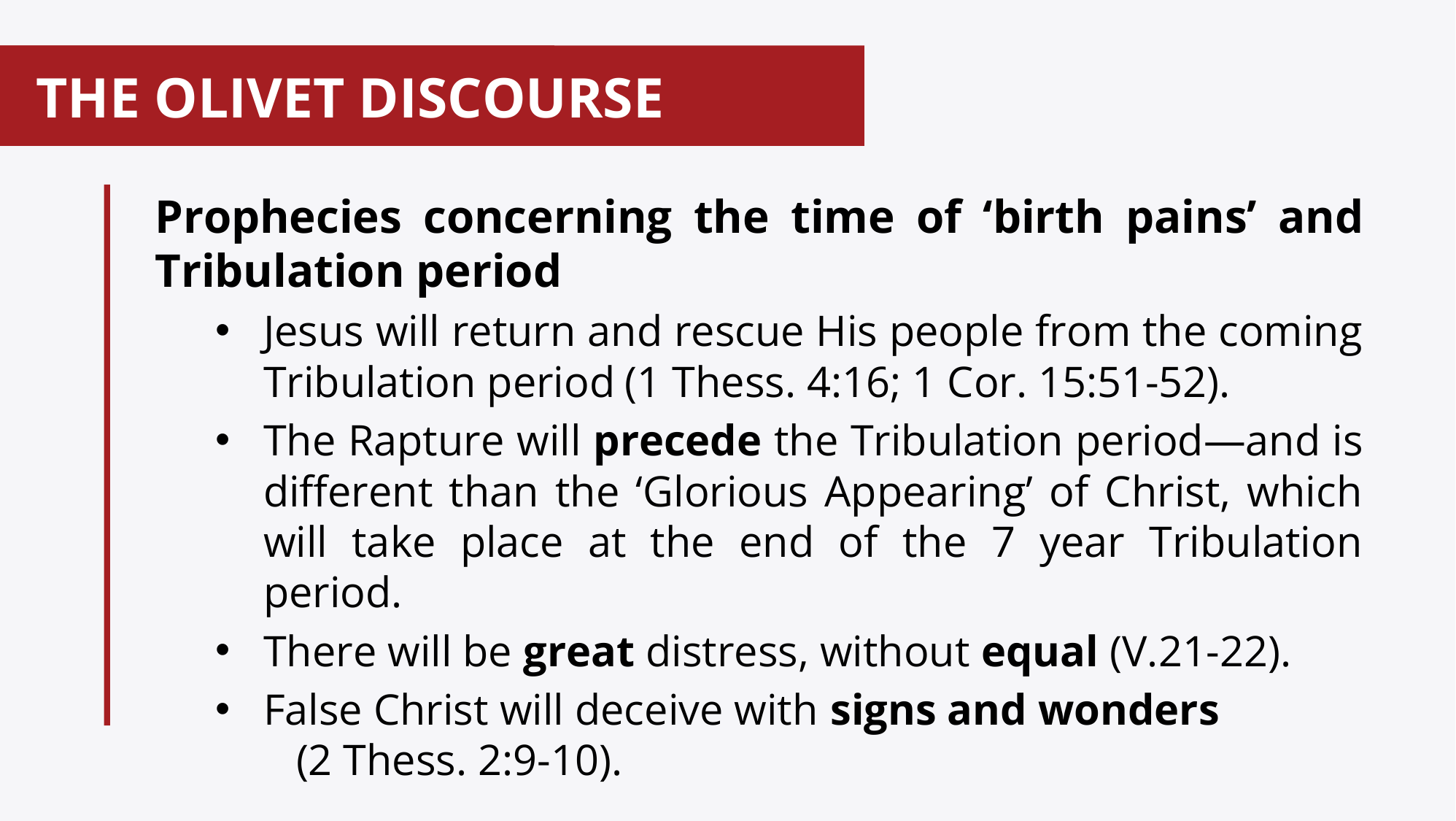

THE OLIVET DISCOURSE
#
Prophecies concerning the time of ‘birth pains’ and Tribulation period
Jesus will return and rescue His people from the coming Tribulation period (1 Thess. 4:16; 1 Cor. 15:51-52).
The Rapture will precede the Tribulation period—and is different than the ‘Glorious Appearing’ of Christ, which will take place at the end of the 7 year Tribulation period.
There will be great distress, without equal (V.21-22).
False Christ will deceive with signs and wonders                 (2 Thess. 2:9-10).